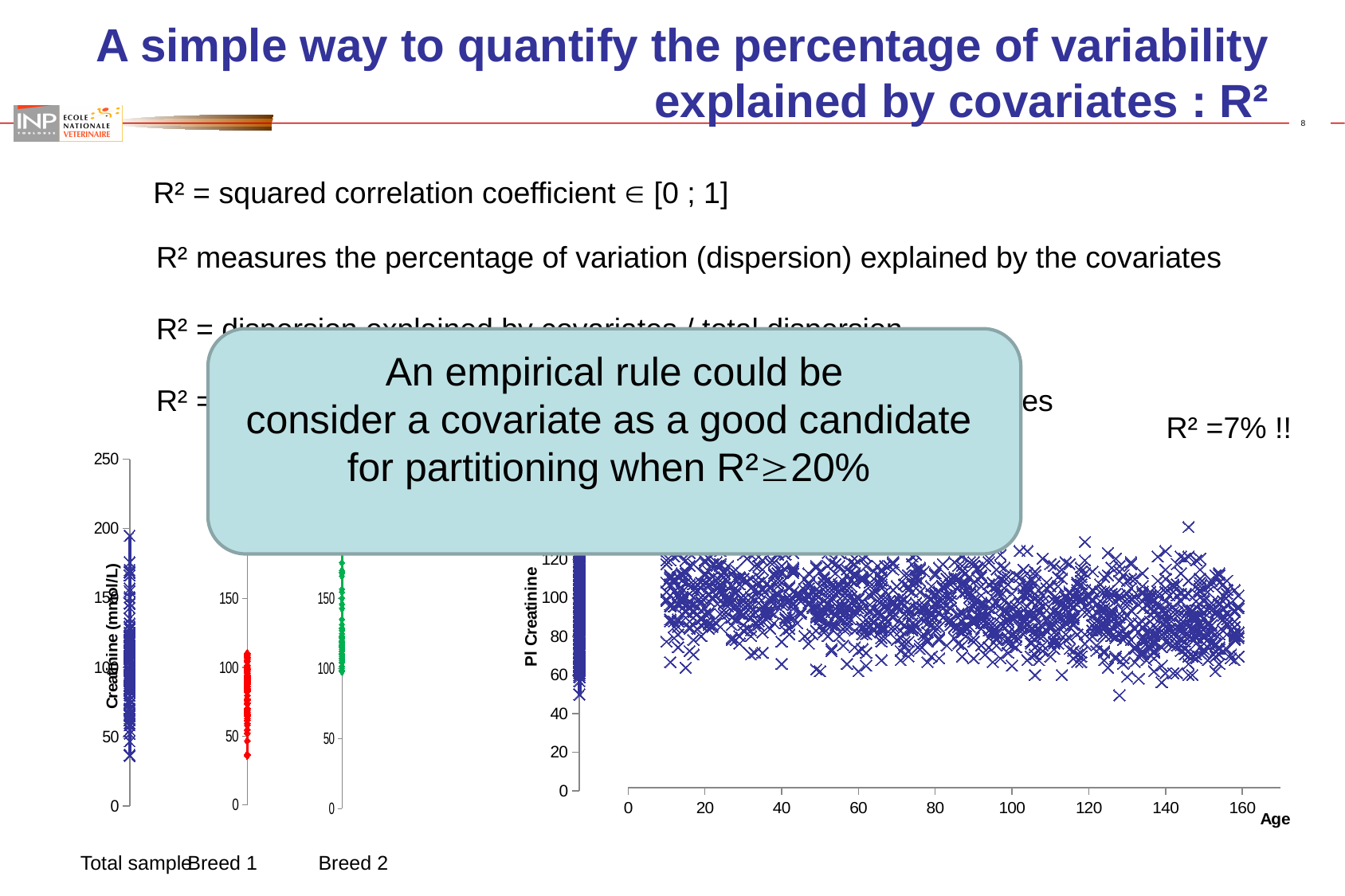

# A simple way to quantify the percentage of variability explained by covariates : R²
R² = squared correlation coefficient ∈ [0 ; 1]
R² measures the percentage of variation (dispersion) explained by the covariates

R² = dispersion explained by covariates / total dispersion

R² =  1(100%) when all the dispersion is explained by the covariates
An empirical rule could be
consider a covariate as a good candidate
for partitioning when R²≥20%

R² =7% !!

### Chart

| Category | Creat |
|---|---|

### Chart

| Category | creat |
|---|---|
R² =60%

### Chart

| Category | Creat |
|---|---|

### Chart

| Category | creat |
|---|---|

### Chart

| Category | creat |
|---|---|
Total sample
Breed 1
Breed 2